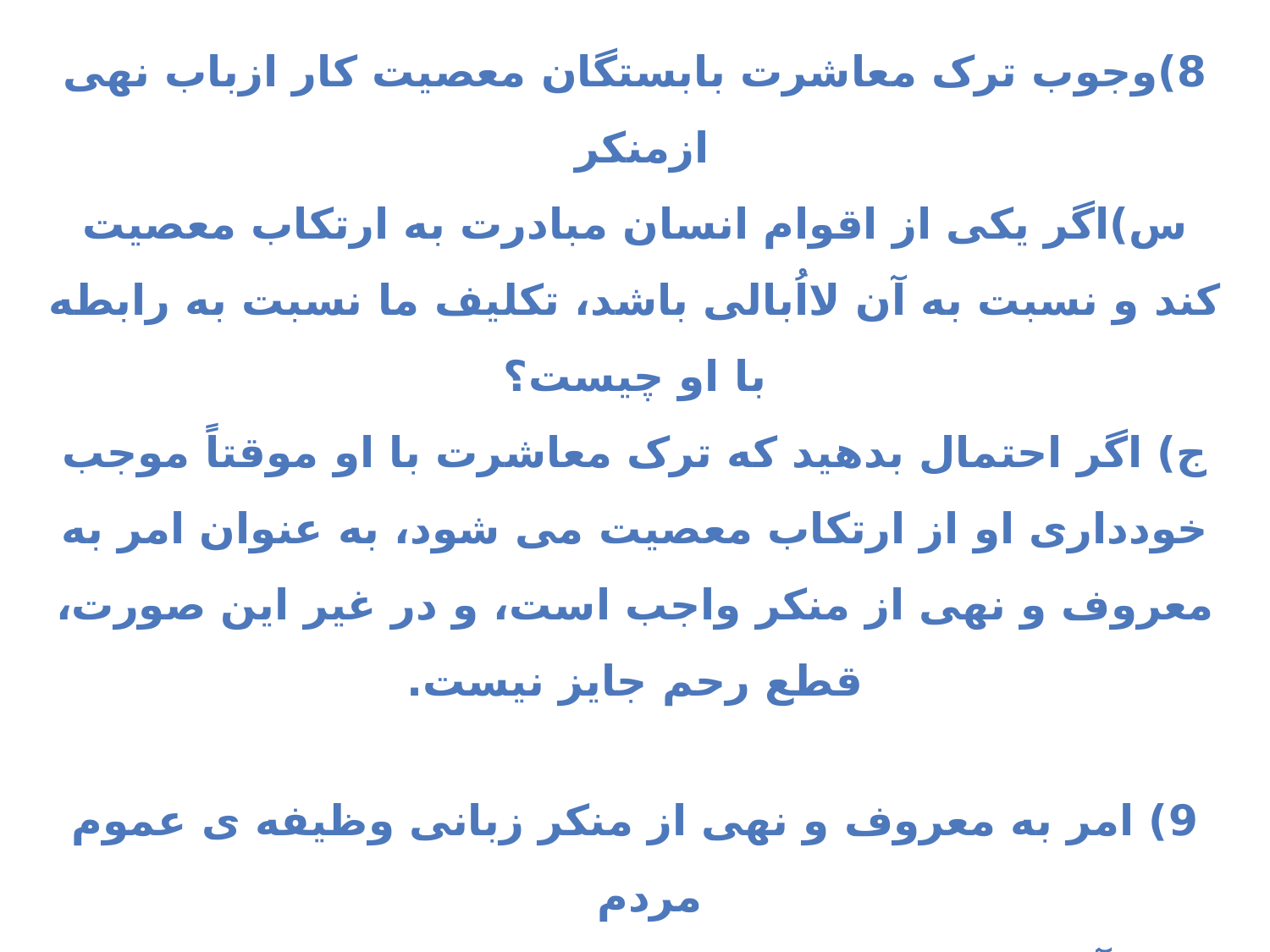

8)وجوب ترک معاشرت بابستگان معصیت کار ازباب نهی ازمنکر
س)اگر یکی از اقوام انسان مبادرت به ارتکاب معصیت کند و نسبت به آن لااُبالی باشد، تکلیف ما نسبت به رابطه با او چیست؟
ج) اگر احتمال بدهید که ترک معاشرت با او موقتاً موجب خودداری او از ارتکاب معصیت می شود، به عنوان امر به معروف و نهی از منکر واجب است، و در غیر این صورت، قطع رحم جایز نیست.

9) امر به معروف و نهی از منکر زبانی وظیفه ی عموم مردم
س) آیا وظیفه ی افراد در امر به معروف و نهی از منکر تاچه مرحله ای است؟
ج) درزمان حاکمیت واقتدار حکومت اسلامی،واجب است مکلفین درامر به معروف و نهی از منکر، به امر و نهی زبانی اکتفا کنند؛ و در صورت نیاز به توسل به زور، موضوع را به مسئولین ذی ربط در نیروی انتظامی و قوه قضائیه ارجاع دهند.